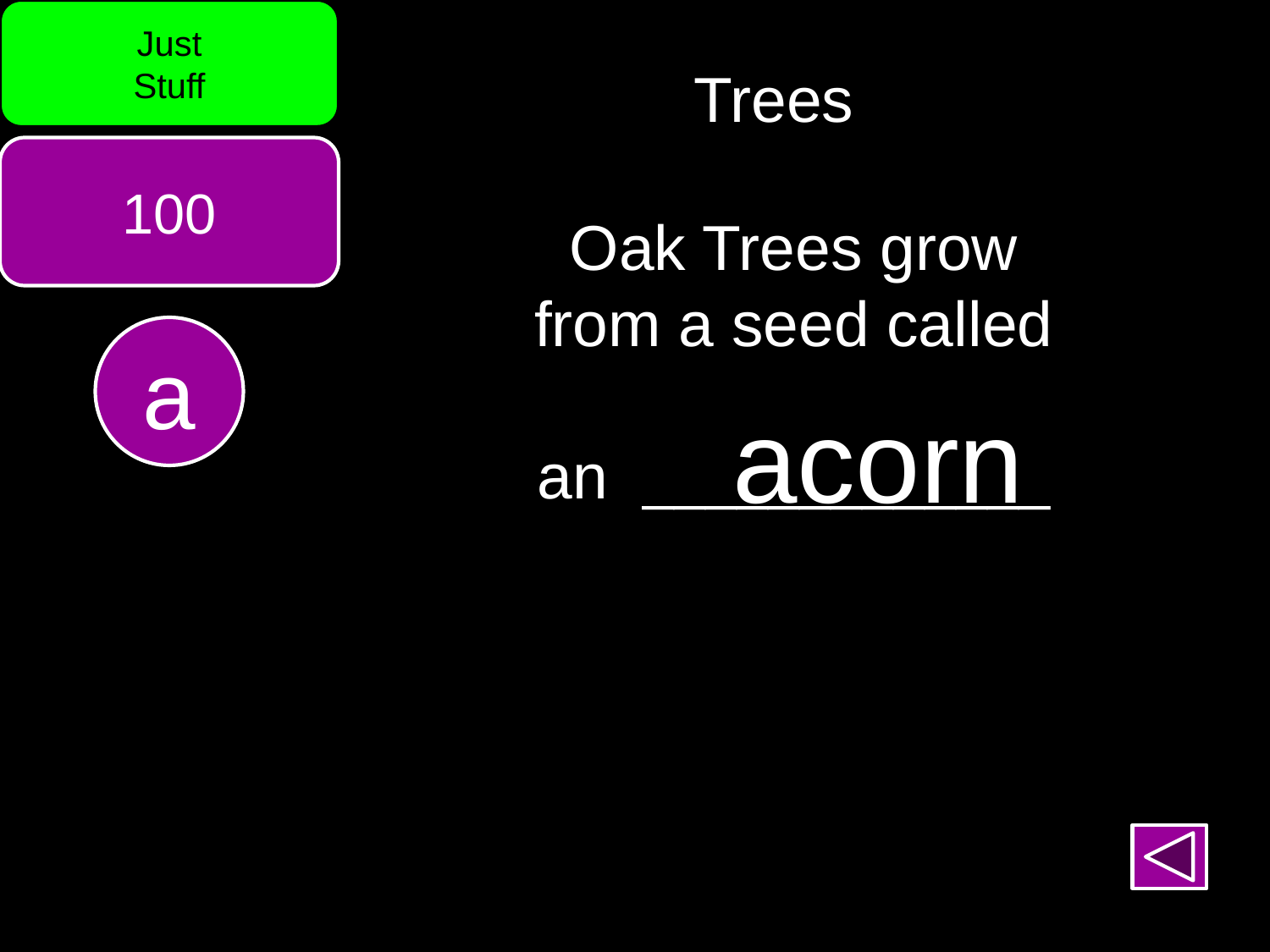

Just
Stuff
Trees
100
Oak Trees grow
from a seed called

an  _____________
a
acorn